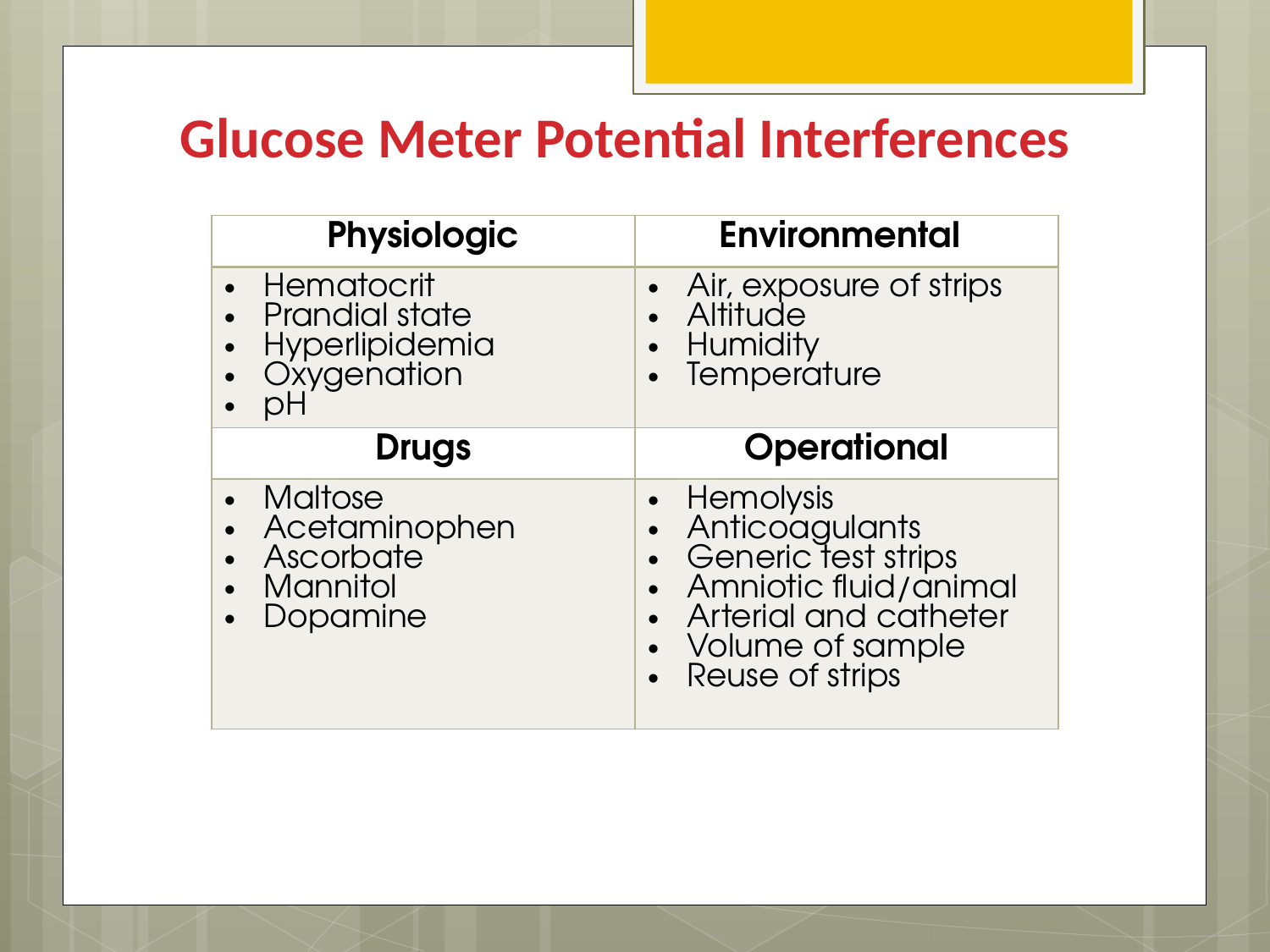

Glucose Meter Potential Interferences

| Physiologic | Environmental |
| --- | --- |
| Hematocrit Prandial state Hyperlipidemia Oxygenation pH | Air, exposure of strips Altitude Humidity Temperature |
| Drugs | Operational |
| Maltose Acetaminophen Ascorbate Mannitol Dopamine | Hemolysis Anticoagulants Generic test strips Amniotic fluid/animal Arterial and catheter Volume of sample Reuse of strips |